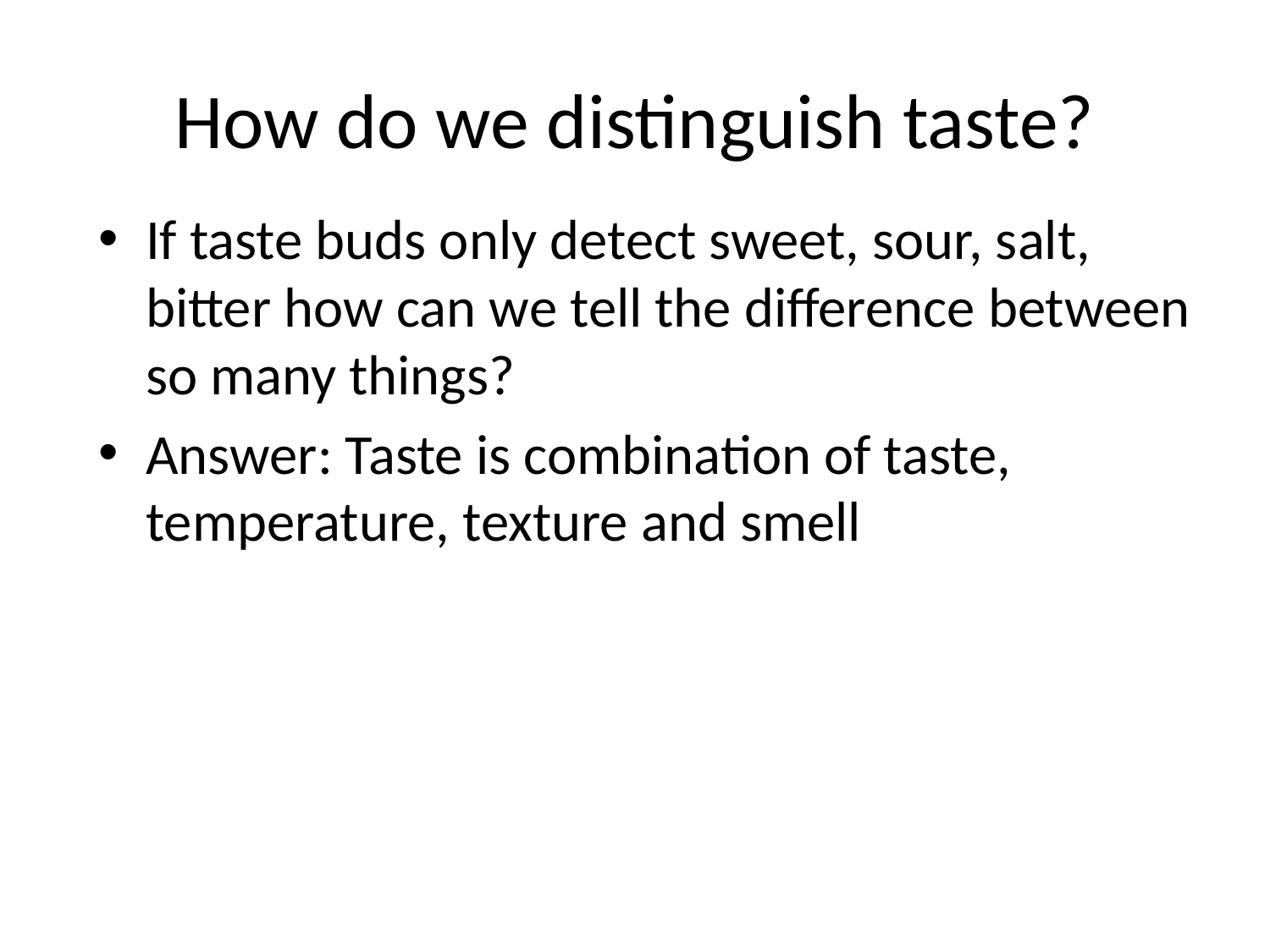

# How do we distinguish taste?
If taste buds only detect sweet, sour, salt, bitter how can we tell the difference between so many things?
Answer: Taste is combination of taste, temperature, texture and smell